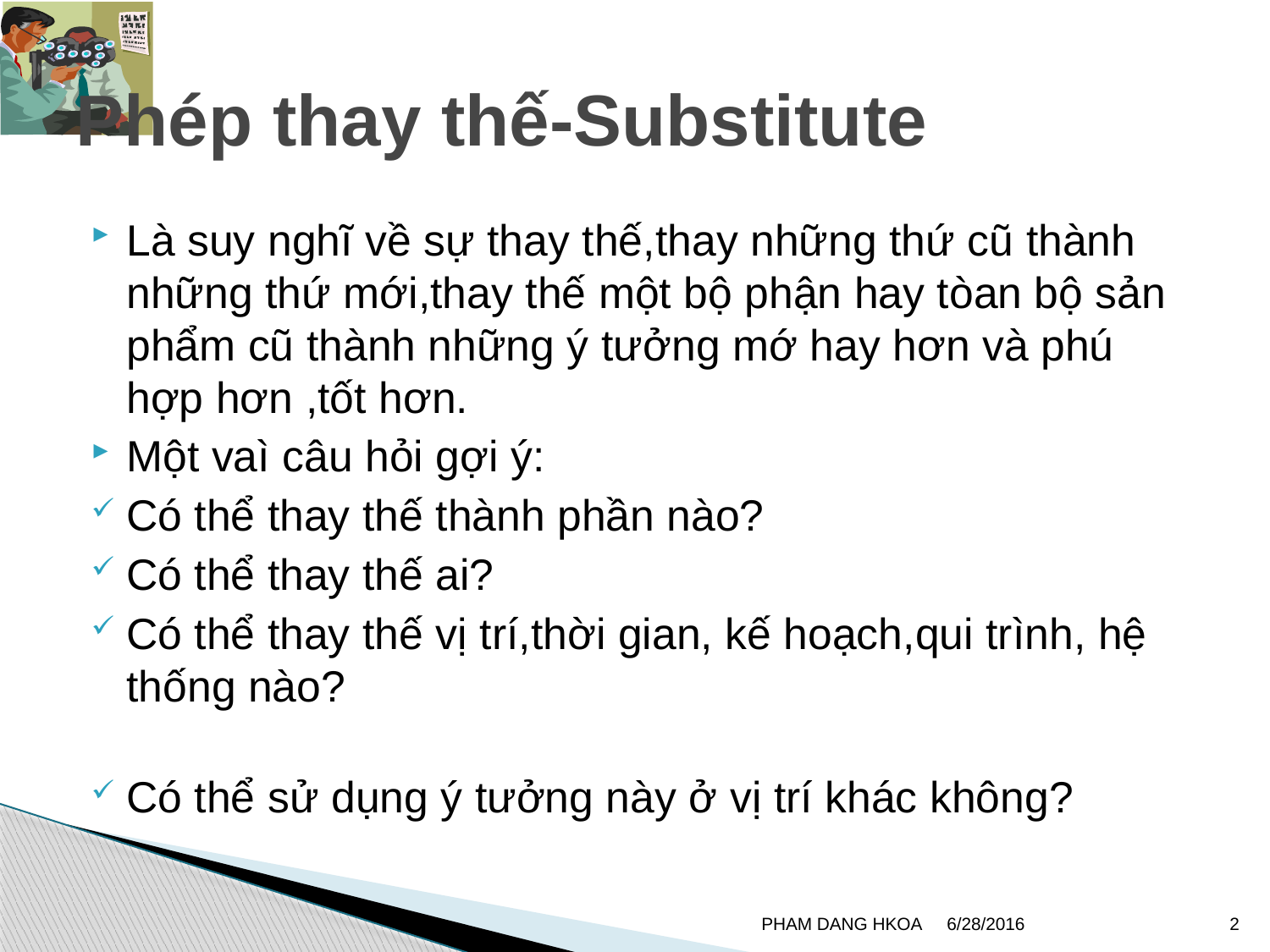

# Phép thay thế-Substitute
Là suy nghĩ về sự thay thế,thay những thứ cũ thành những thứ mới,thay thế một bộ phận hay tòan bộ sản phẩm cũ thành những ý tưởng mớ hay hơn và phú hợp hơn ,tốt hơn.
Một vaì câu hỏi gợi ý:
Có thể thay thế thành phần nào?
Có thể thay thế ai?
Có thể thay thế vị trí,thời gian, kế hoạch,qui trình, hệ thống nào?
Có thể sử dụng ý tưởng này ở vị trí khác không?
PHAM DANG HKOA
6/28/2016
2